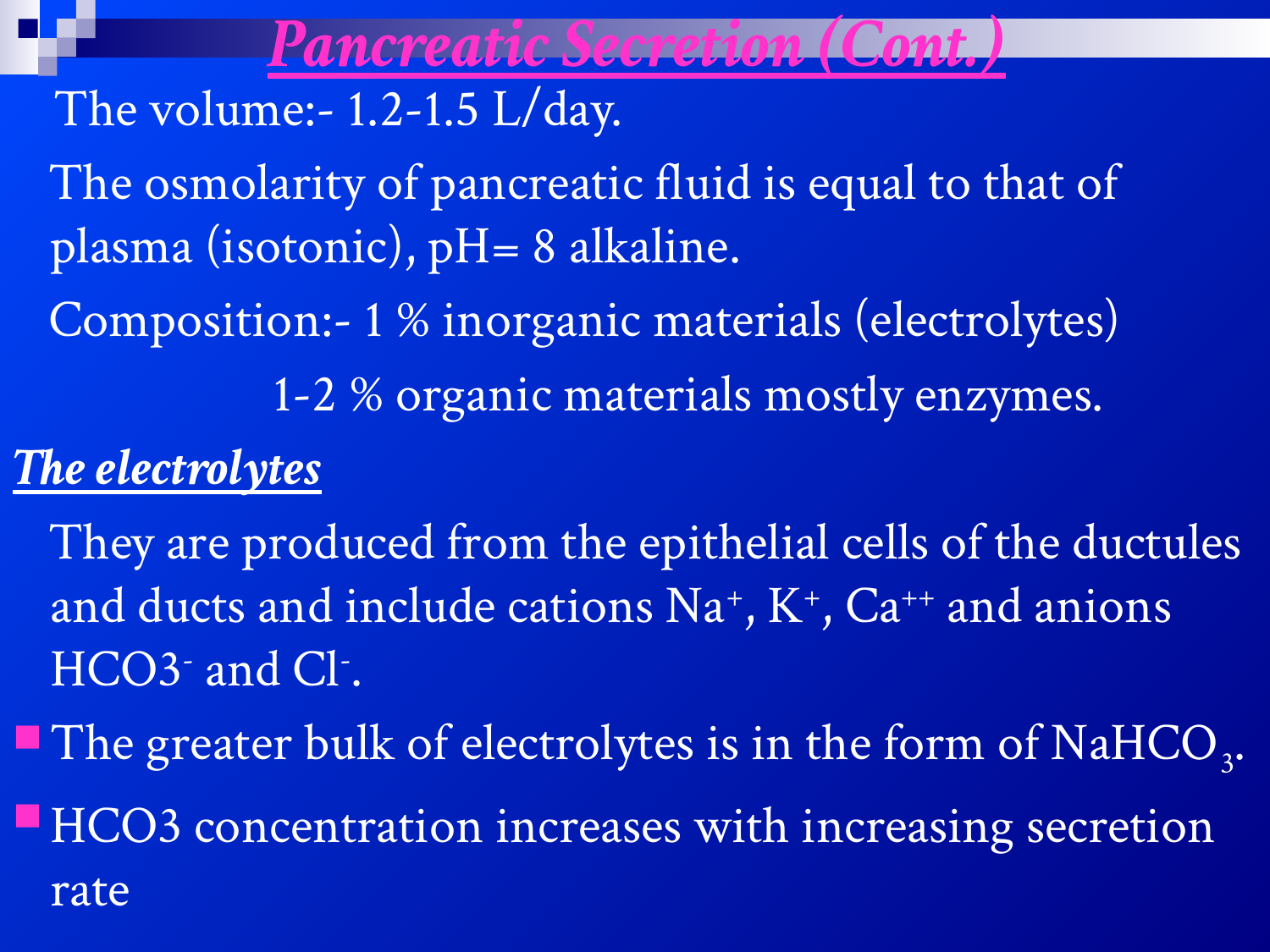

# Pancreatic Secretion (Cont.)
   The volume:- 1.2-1.5 L/day.
   The osmolarity of pancreatic fluid is equal to that of plasma (isotonic), pH= 8 alkaline.
   Composition:- 1 % inorganic materials (electrolytes)
                      1-2 % organic materials mostly enzymes.
The electrolytes
   They are produced from the epithelial cells of the ductules and ducts and include cations Na+, K+, Ca++ and anions HCO3- and Cl-.
The greater bulk of electrolytes is in the form of NaHCO3.
HCO3 concentration increases with increasing secretion rate